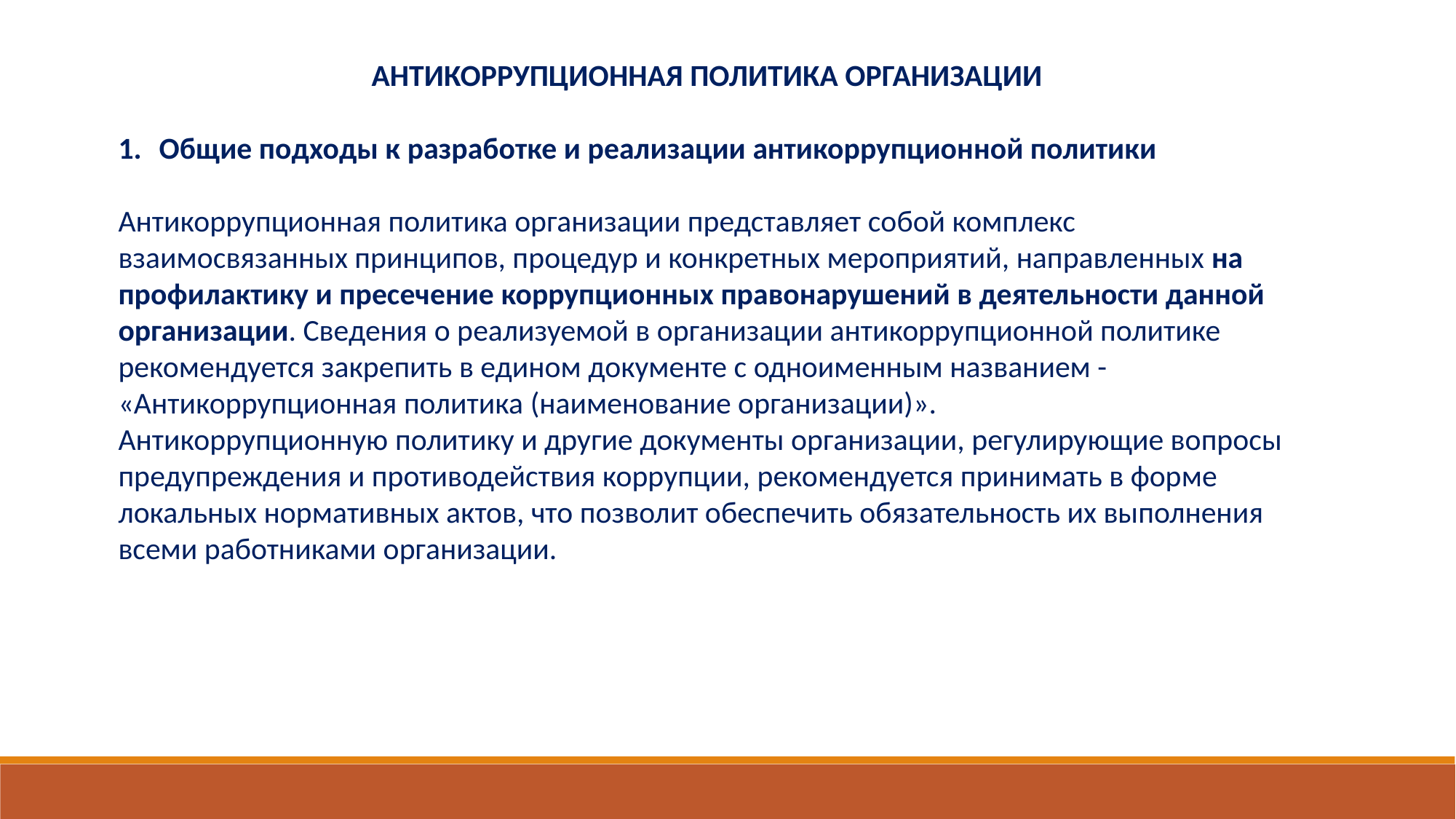

АНТИКОРРУПЦИОННАЯ ПОЛИТИКА ОРГАНИЗАЦИИ

Общие подходы к разработке и реализации антикоррупционной политики

Антикоррупционная политика организации представляет собой комплекс взаимосвязанных принципов, процедур и конкретных мероприятий, направленных на профилактику и пресечение коррупционных правонарушений в деятельности данной организации. Сведения о реализуемой в организации антикоррупционной политике рекомендуется закрепить в едином документе с одноименным названием - «Антикоррупционная политика (наименование организации)».
Антикоррупционную политику и другие документы организации, регулирующие вопросы предупреждения и противодействия коррупции, рекомендуется принимать в форме локальных нормативных актов, что позволит обеспечить обязательность их выполнения всеми работниками организации.